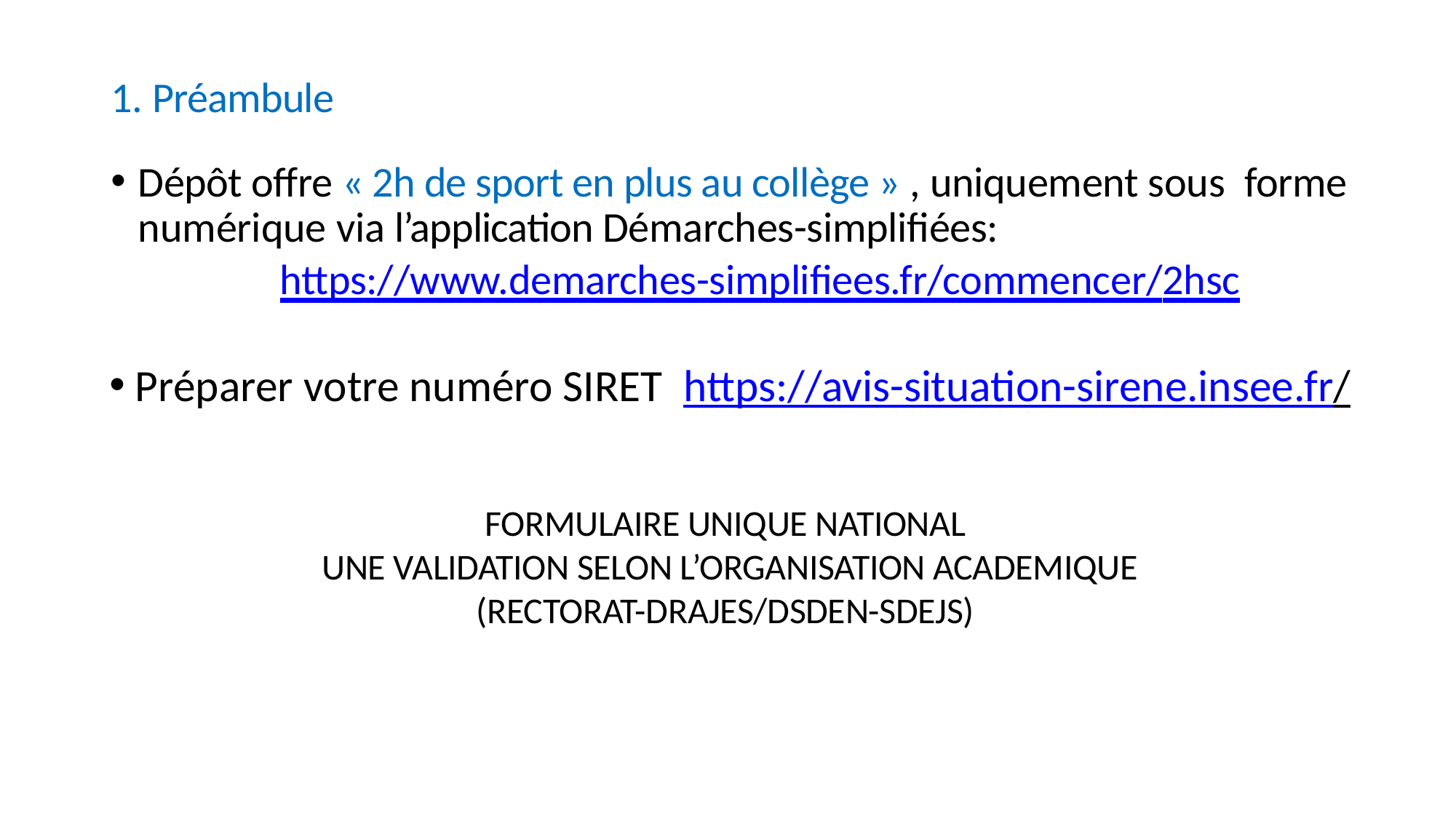

# 1. Préambule
Dépôt offre « 2h de sport en plus au collège » , uniquement sous  forme numérique via l’application Démarches-simplifiées:
https://www.demarches-simplifiees.fr/commencer/2hsc

 Préparer votre numéro SIRET  https://avis-situation-sirene.insee.fr/

FORMULAIRE UNIQUE NATIONAL
 UNE VALIDATION SELON L’ORGANISATION ACADEMIQUE (RECTORAT-DRAJES/DSDEN-SDEJS)